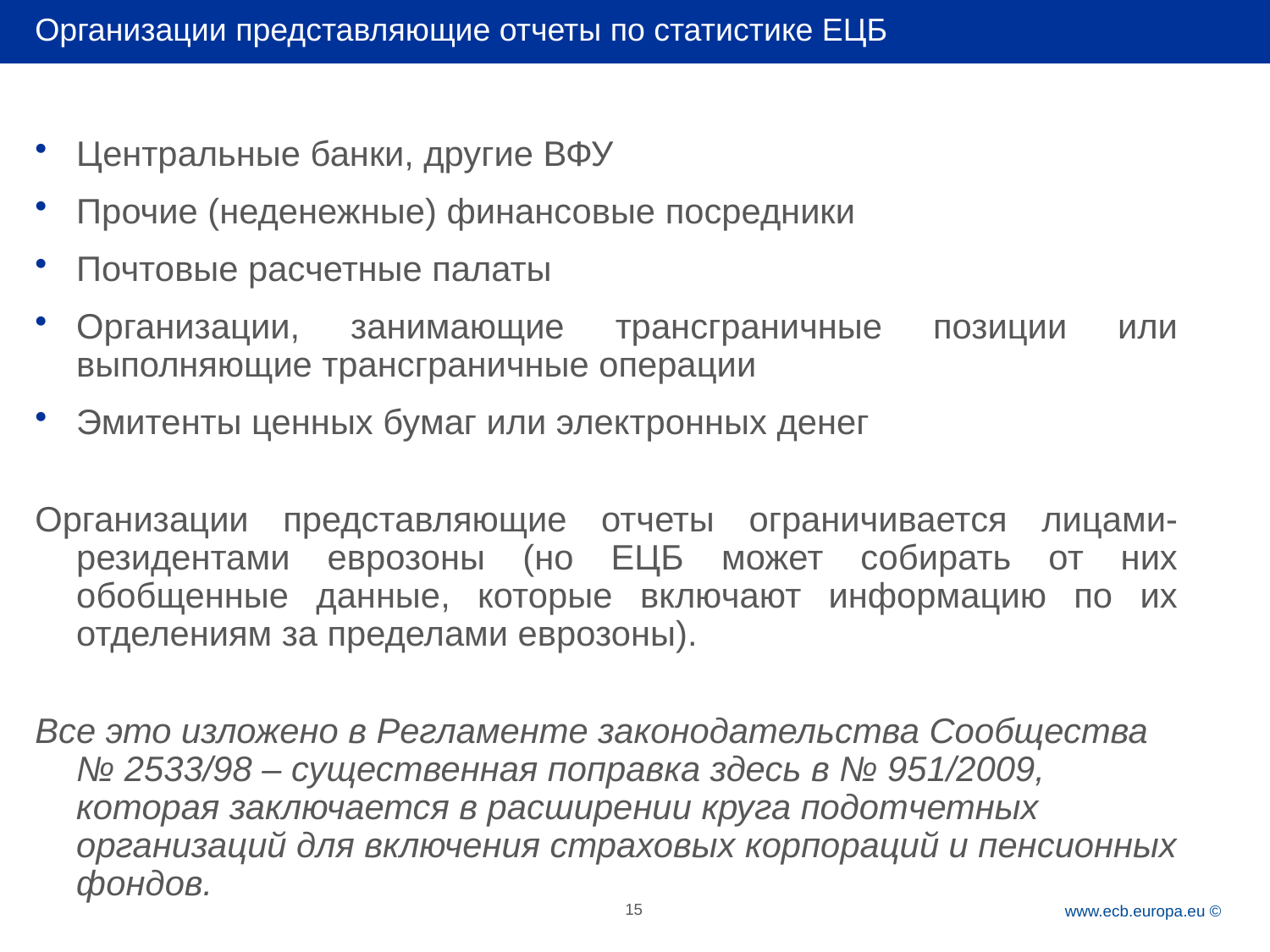

# Организации представляющие отчеты по статистике ЕЦБ
Центральные банки, другие ВФУ
Прочие (неденежные) финансовые посредники
Почтовые расчетные палаты
Организации, занимающие трансграничные позиции или выполняющие трансграничные операции
Эмитенты ценных бумаг или электронных денег

Организации представляющие отчеты ограничивается лицами-резидентами еврозоны (но ЕЦБ может собирать от них обобщенные данные, которые включают информацию по их отделениям за пределами еврозоны).

Все это изложено в Регламенте законодательства Сообщества № 2533/98 – существенная поправка здесь в № 951/2009, которая заключается в расширении круга подотчетных организаций для включения страховых корпораций и пенсионных фондов.

15